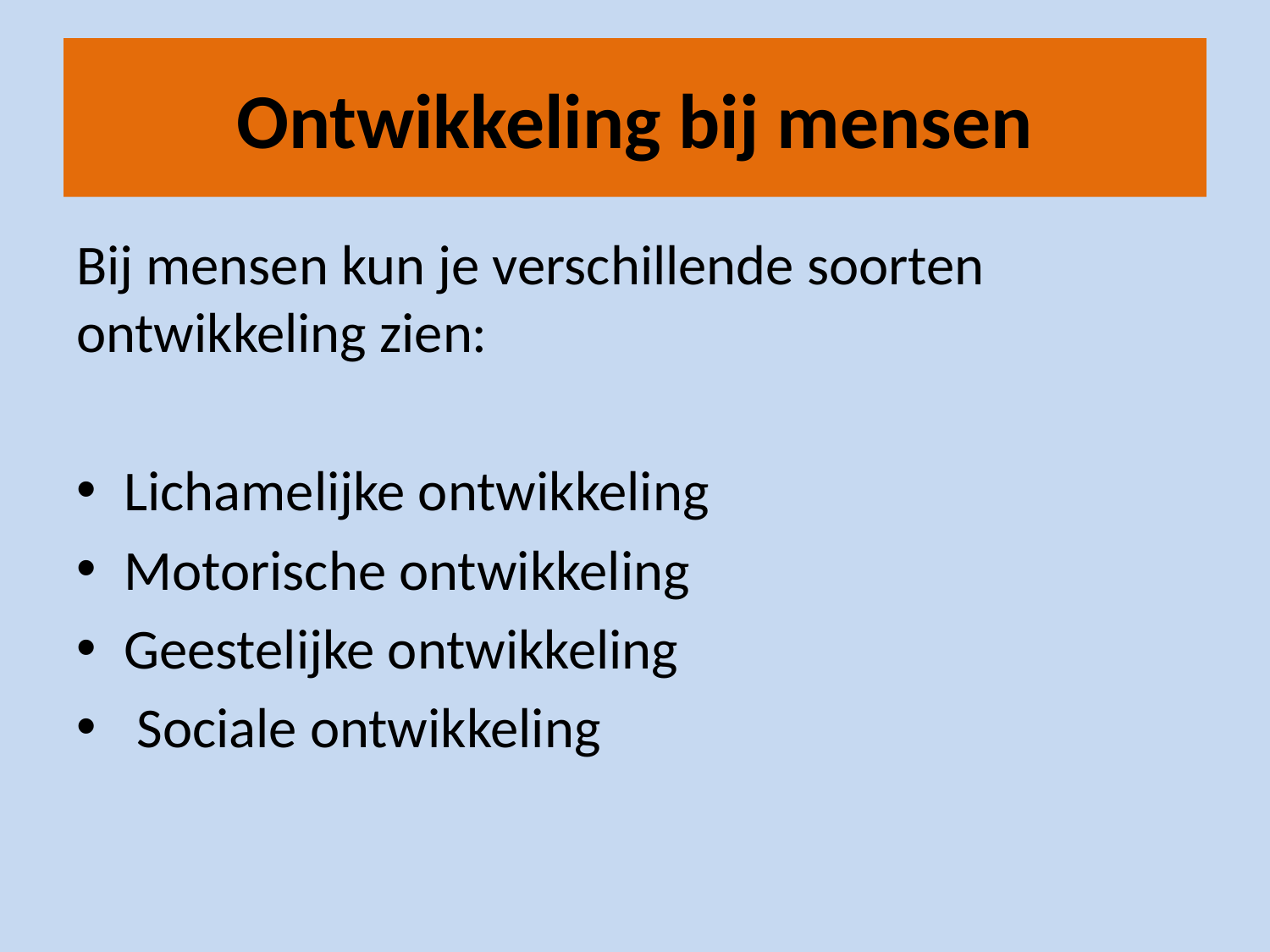

# Ontwikkeling bij mensen
Bij mensen kun je verschillende soorten ontwikkeling zien:

Lichamelijke ontwikkeling
Motorische ontwikkeling
Geestelijke ontwikkeling
 Sociale ontwikkeling